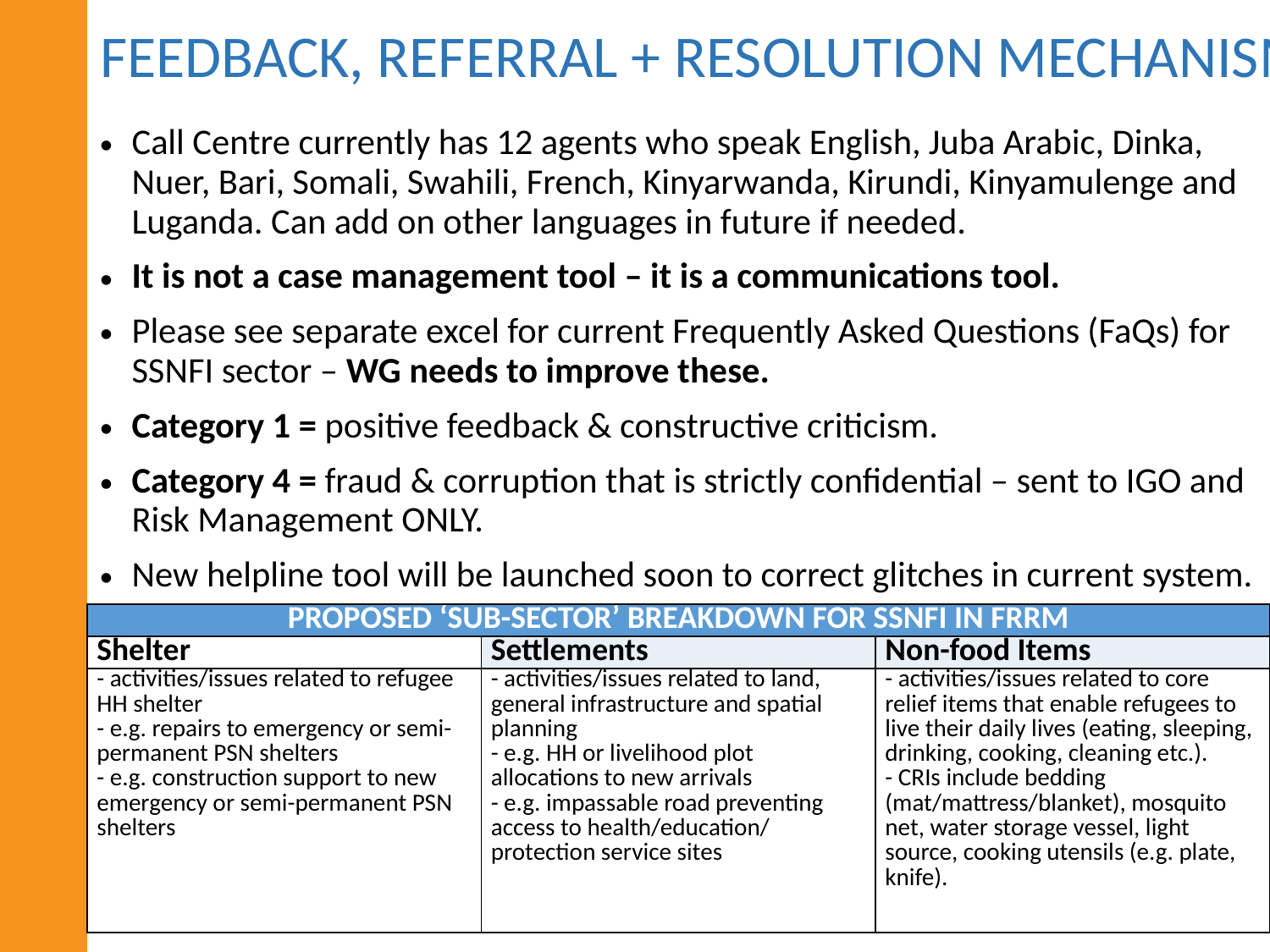

FEEDBACK, REFERRAL + RESOLUTION MECHANISM
Call Centre currently has 12 agents who speak English, Juba Arabic, Dinka, Nuer, Bari, Somali, Swahili, French, Kinyarwanda, Kirundi, Kinyamulenge and Luganda. Can add on other languages in future if needed.
It is not a case management tool – it is a communications tool.
Please see separate excel for current Frequently Asked Questions (FaQs) for SSNFI sector – WG needs to improve these.
Category 1 = positive feedback & constructive criticism.
Category 4 = fraud & corruption that is strictly confidential – sent to IGO and Risk Management ONLY.
New helpline tool will be launched soon to correct glitches in current system.

| PROPOSED ‘SUB-SECTOR’ BREAKDOWN FOR SSNFI IN FRRM |  |  |
| --- | --- | --- |
| Shelter | Settlements | Non-food Items |
| - activities/issues related to refugee HH shelter - e.g. repairs to emergency or semi-permanent PSN shelters - e.g. construction support to new emergency or semi-permanent PSN shelters | - activities/issues related to land, general infrastructure and spatial planning - e.g. HH or livelihood plot allocations to new arrivals - e.g. impassable road preventing access to health/education/ protection service sites | - activities/issues related to core relief items that enable refugees to live their daily lives (eating, sleeping, drinking, cooking, cleaning etc.). - CRIs include bedding (mat/mattress/blanket), mosquito net, water storage vessel, light source, cooking utensils (e.g. plate, knife). |